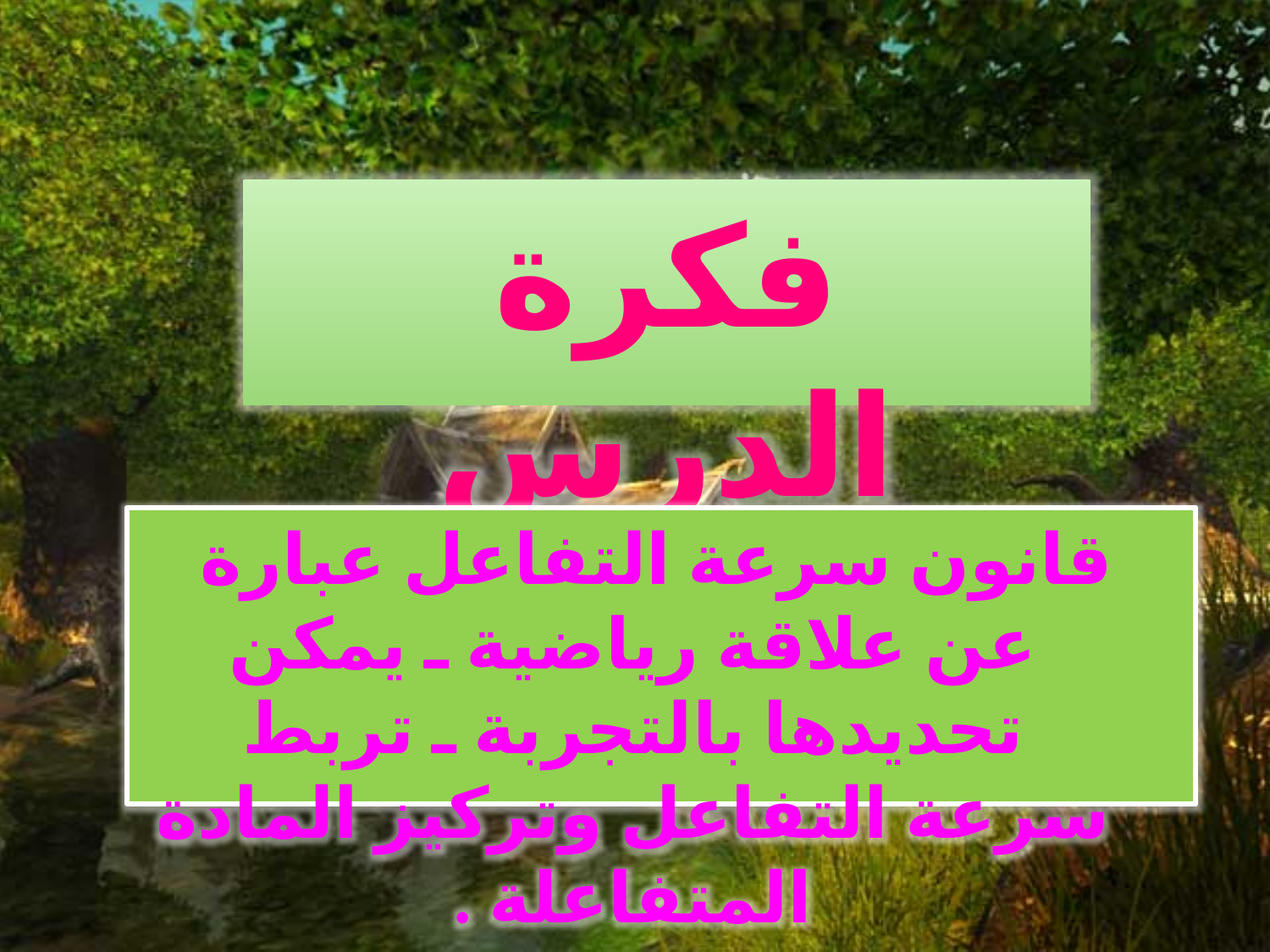

فكرة الدرس
قانون سرعة التفاعل عبارة عن علاقة رياضية ـ يمكن تحديدها بالتجربة ـ تربط سرعة التفاعل وتركيز المادة المتفاعلة .